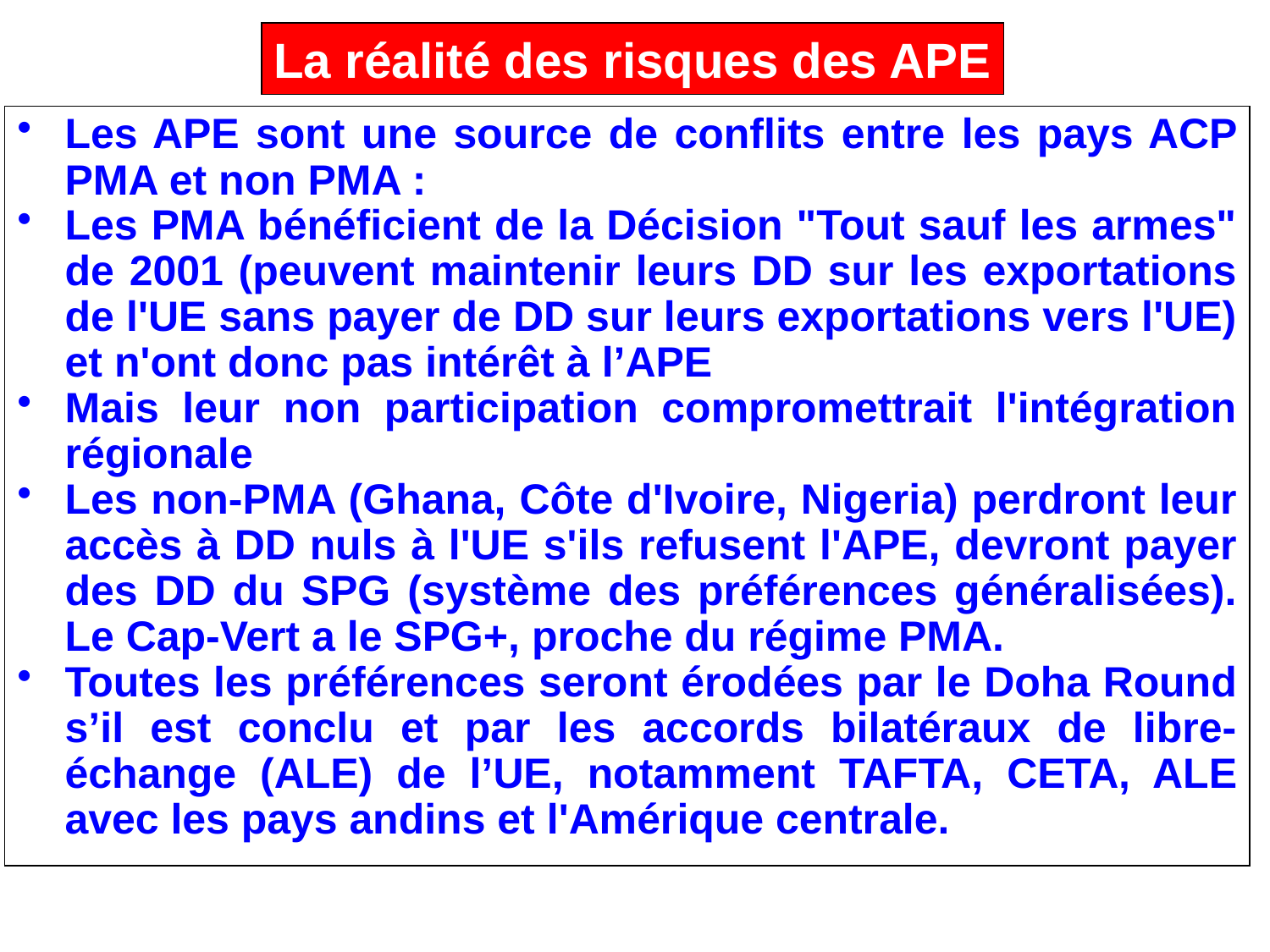

La réalité des risques des APE
Les APE sont une source de conflits entre les pays ACP PMA et non PMA :
Les PMA bénéficient de la Décision "Tout sauf les armes" de 2001 (peuvent maintenir leurs DD sur les exportations de l'UE sans payer de DD sur leurs exportations vers l'UE) et n'ont donc pas intérêt à l’APE
Mais leur non participation compromettrait l'intégration régionale
Les non-PMA (Ghana, Côte d'Ivoire, Nigeria) perdront leur accès à DD nuls à l'UE s'ils refusent l'APE, devront payer des DD du SPG (système des préférences généralisées). Le Cap-Vert a le SPG+, proche du régime PMA.
Toutes les préférences seront érodées par le Doha Round s’il est conclu et par les accords bilatéraux de libre-échange (ALE) de l’UE, notamment TAFTA, CETA, ALE avec les pays andins et l'Amérique centrale.